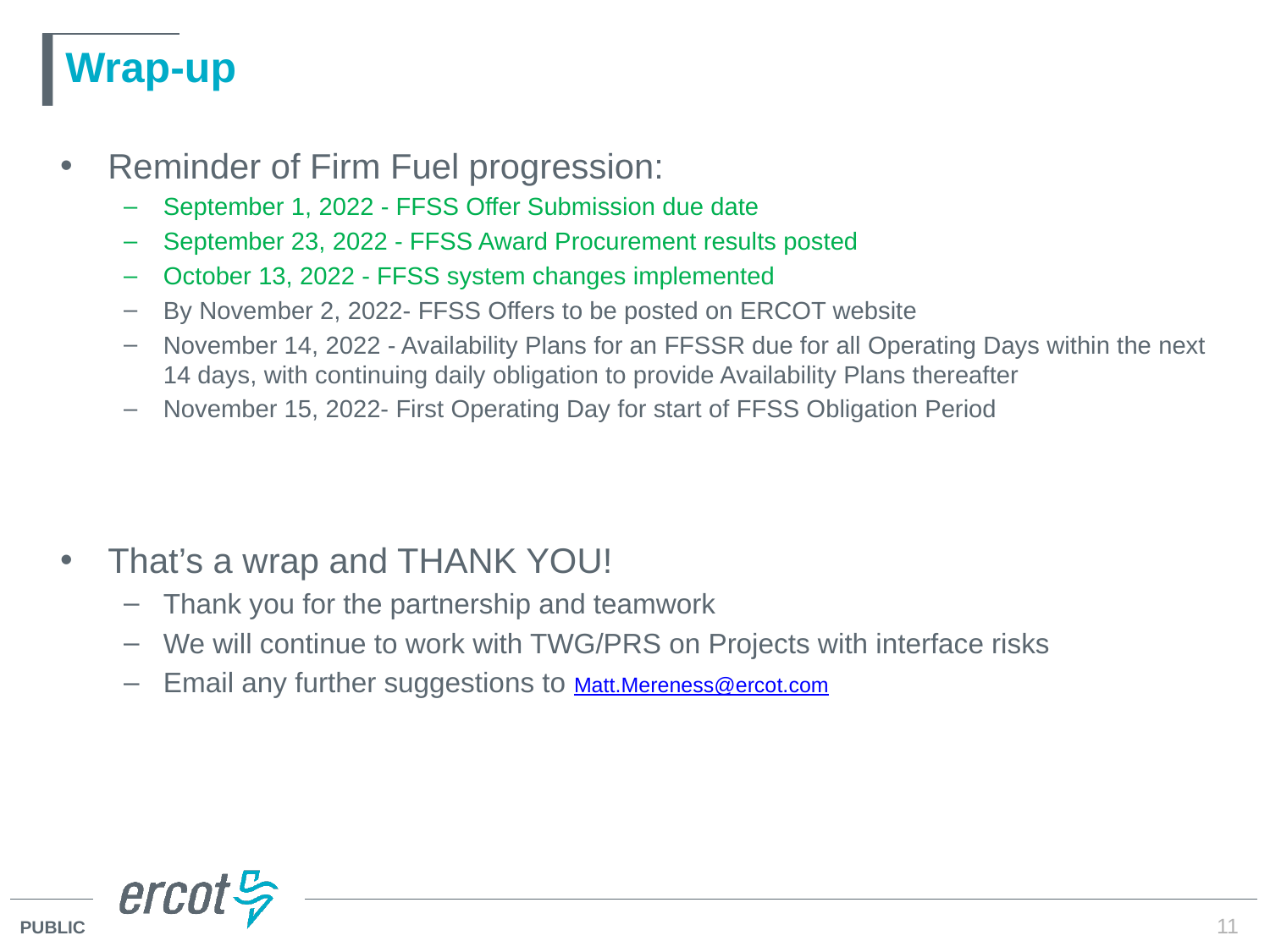

# Wrap-up
Reminder of Firm Fuel progression:
September 1, 2022 - FFSS Offer Submission due date
September 23, 2022 - FFSS Award Procurement results posted
October 13, 2022 - FFSS system changes implemented
By November 2, 2022- FFSS Offers to be posted on ERCOT website
November 14, 2022 - Availability Plans for an FFSSR due for all Operating Days within the next 14 days, with continuing daily obligation to provide Availability Plans thereafter
November 15, 2022- First Operating Day for start of FFSS Obligation Period

That’s a wrap and THANK YOU!
Thank you for the partnership and teamwork
We will continue to work with TWG/PRS on Projects with interface risks
Email any further suggestions to Matt.Mereness@ercot.com
11